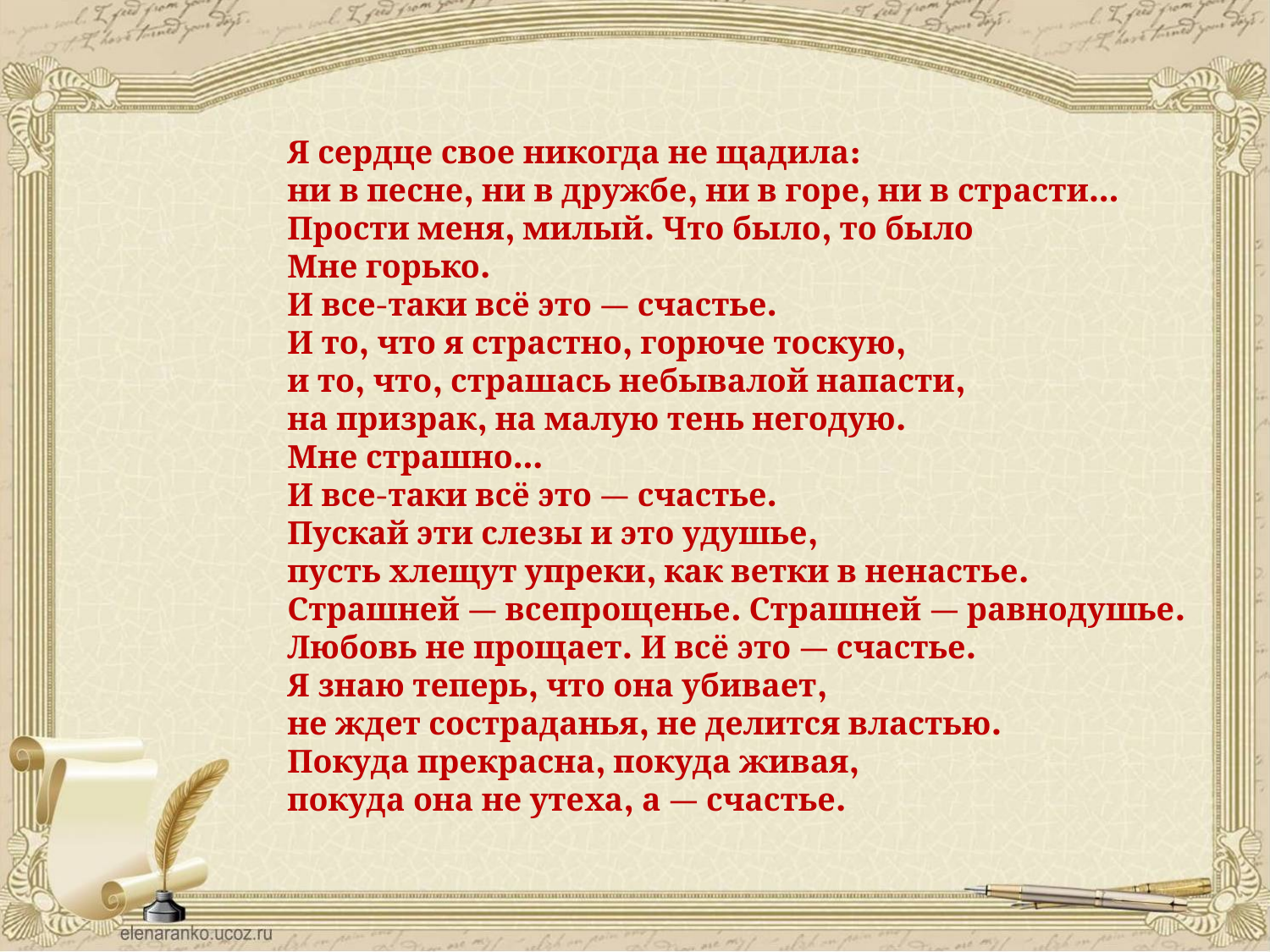

Я сердце свое никогда не щадила:
ни в песне, ни в дружбе, ни в горе, ни в страсти…
Прости меня, милый. Что было, то было
Мне горько.
И все-таки всё это — счастье.
И то, что я страстно, горюче тоскую,
и то, что, страшась небывалой напасти,
на призрак, на малую тень негодую.
Мне страшно…
И все-таки всё это — счастье.
Пускай эти слезы и это удушье,
пусть хлещут упреки, как ветки в ненастье.
Страшней — всепрощенье. Страшней — равнодушье.
Любовь не прощает. И всё это — счастье.
Я знаю теперь, что она убивает,
не ждет состраданья, не делится властью.
Покуда прекрасна, покуда живая,
покуда она не утеха, а — счастье.